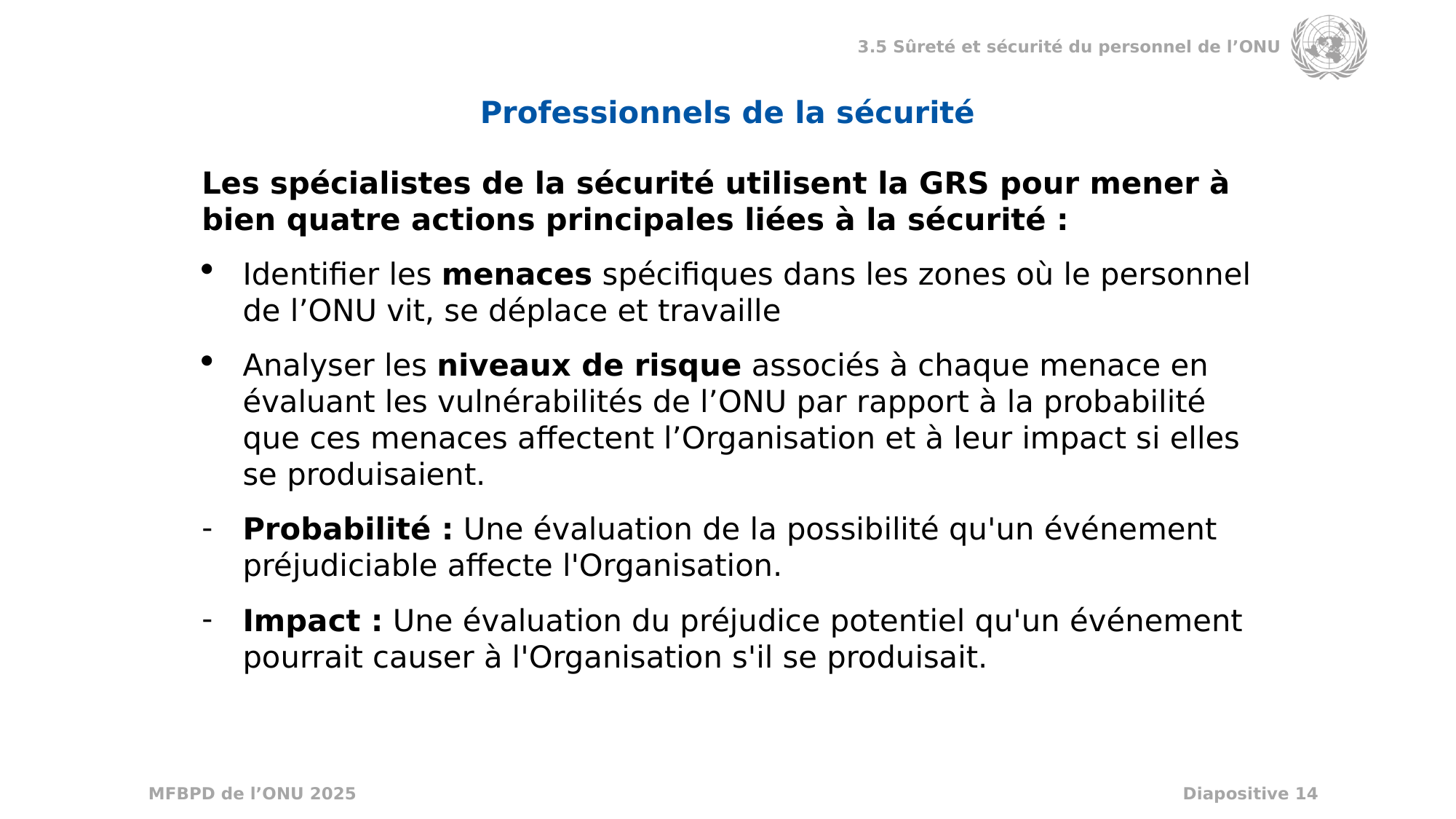

Professionnels de la sécurité
Les spécialistes de la sécurité utilisent la GRS pour mener à bien quatre actions principales liées à la sécurité :
Identifier les menaces spécifiques dans les zones où le personnel de l’ONU vit, se déplace et travaille
Analyser les niveaux de risque associés à chaque menace en évaluant les vulnérabilités de l’ONU par rapport à la probabilité que ces menaces affectent l’Organisation et à leur impact si elles se produisaient.
Probabilité : Une évaluation de la possibilité qu'un événement préjudiciable affecte l'Organisation.
Impact : Une évaluation du préjudice potentiel qu'un événement pourrait causer à l'Organisation s'il se produisait.